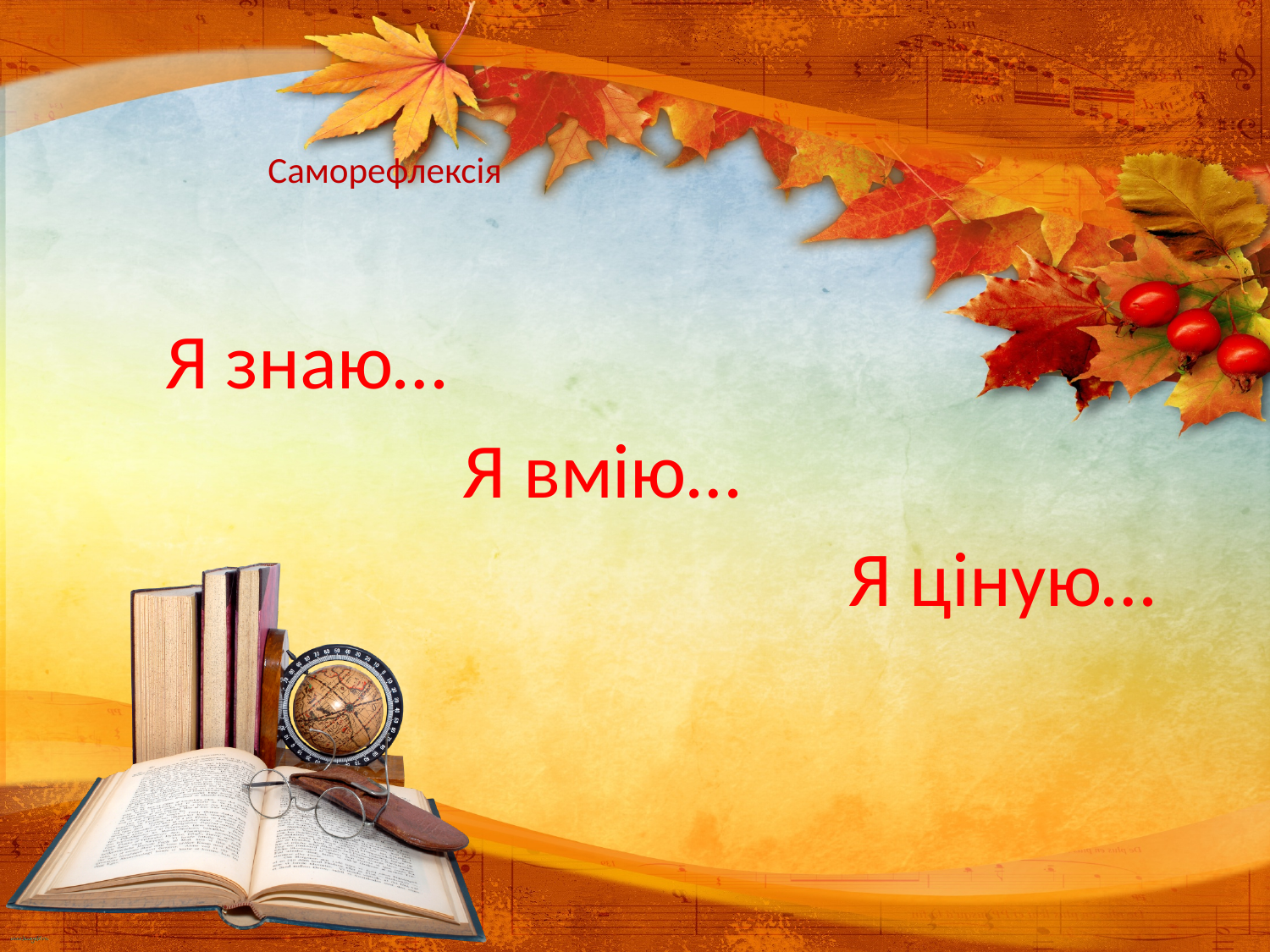

# Саморефлексія

       Я знаю…
                      Я вмію…
                                            Я ціную…